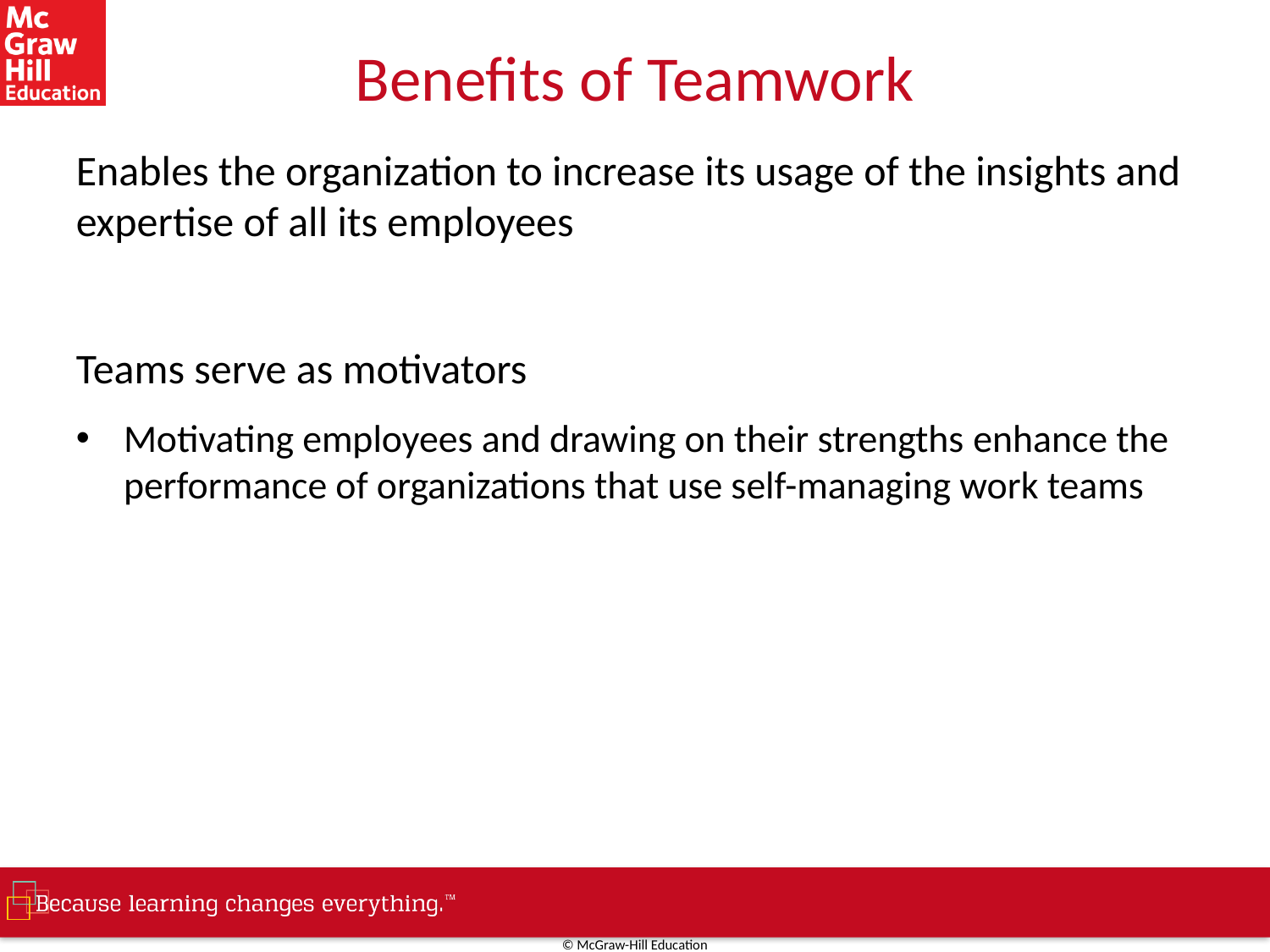

# Benefits of Teamwork
Enables the organization to increase its usage of the insights and expertise of all its employees

Teams serve as motivators
Motivating employees and drawing on their strengths enhance the performance of organizations that use self-managing work teams